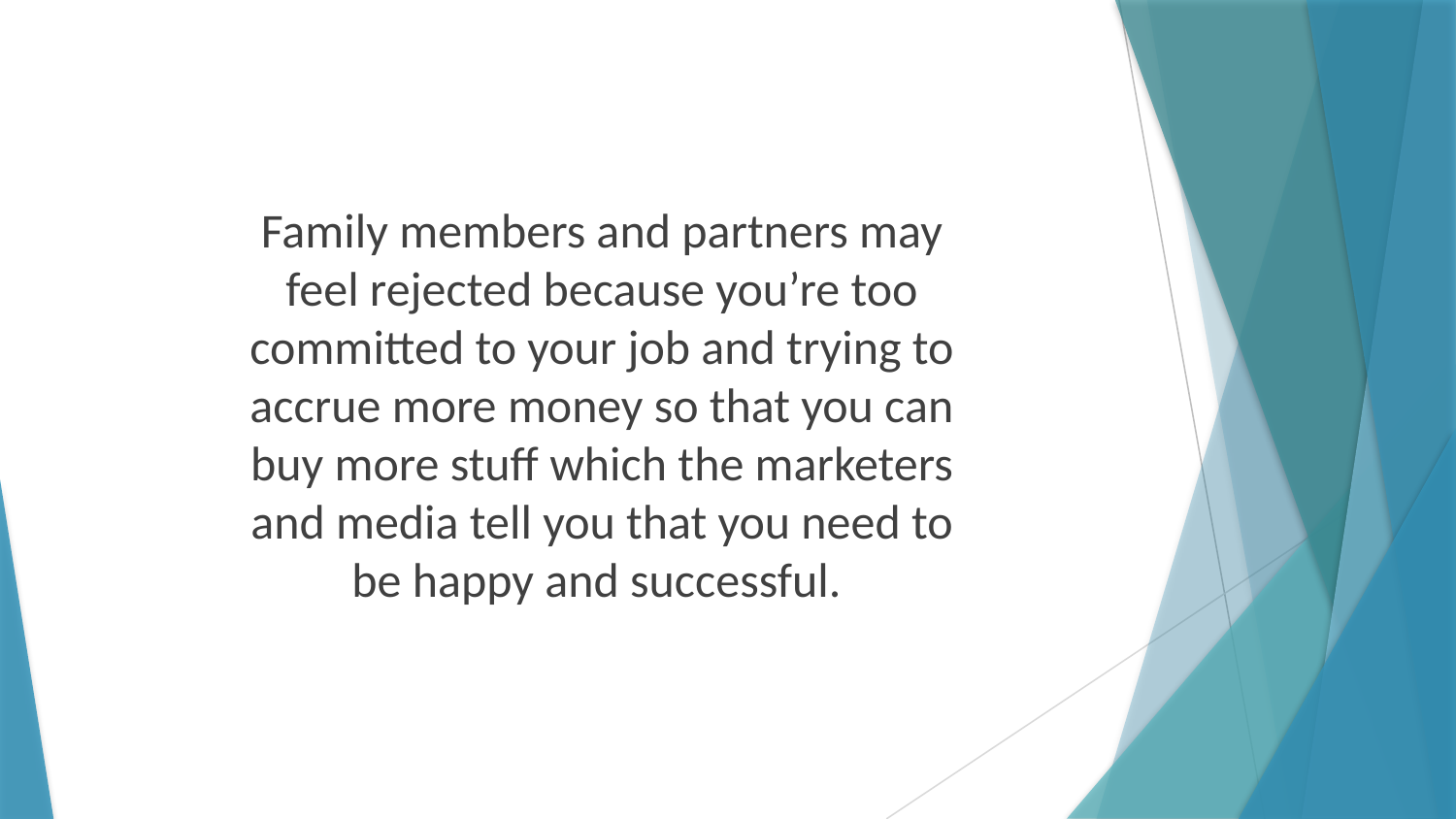

Family members and partners may feel rejected because you’re too committed to your job and trying to accrue more money so that you can buy more stuff which the marketers and media tell you that you need to be happy and successful.